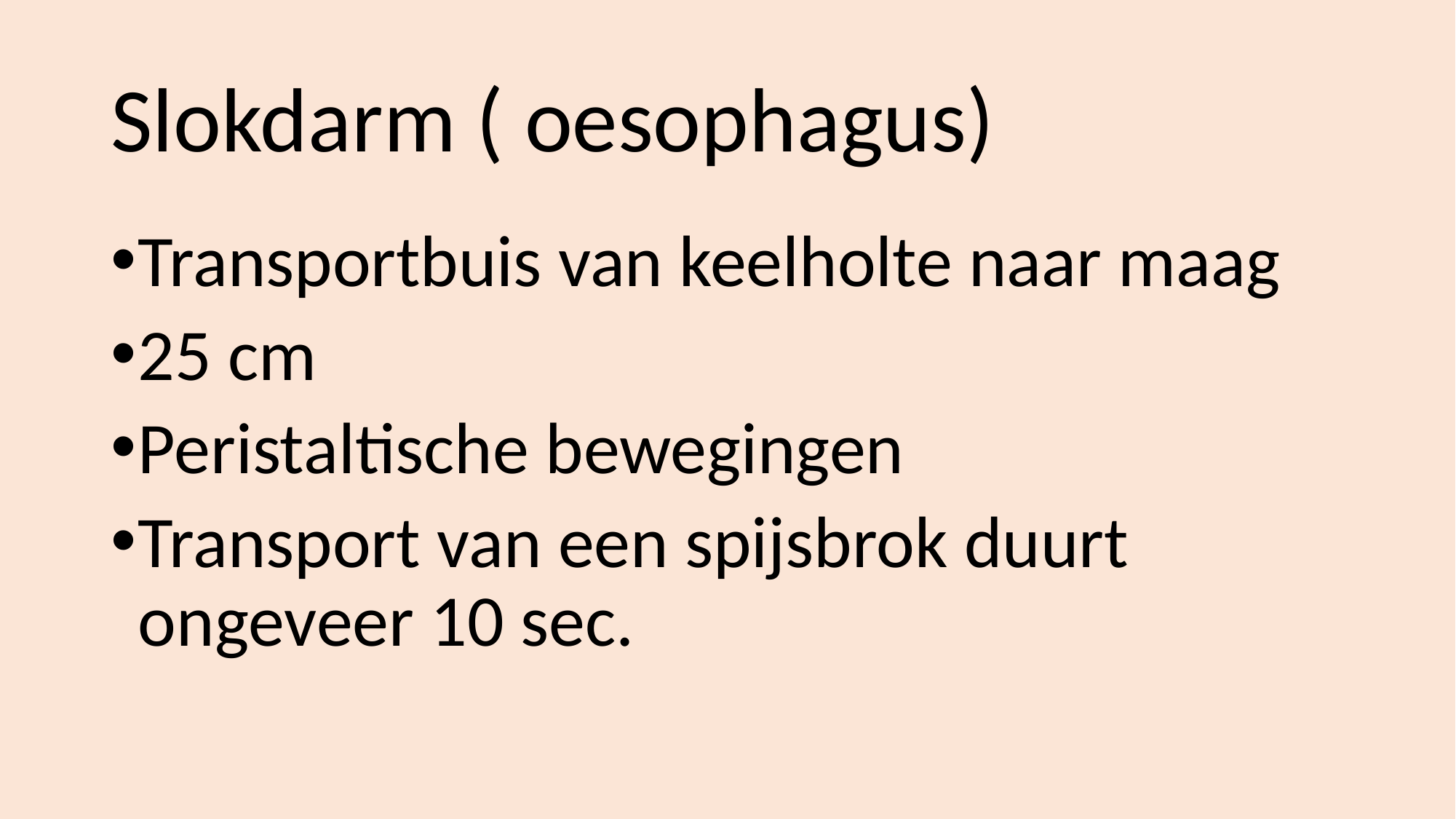

# Slokdarm ( oesophagus)
Transportbuis van keelholte naar maag
25 cm
Peristaltische bewegingen
Transport van een spijsbrok duurt ongeveer 10 sec.